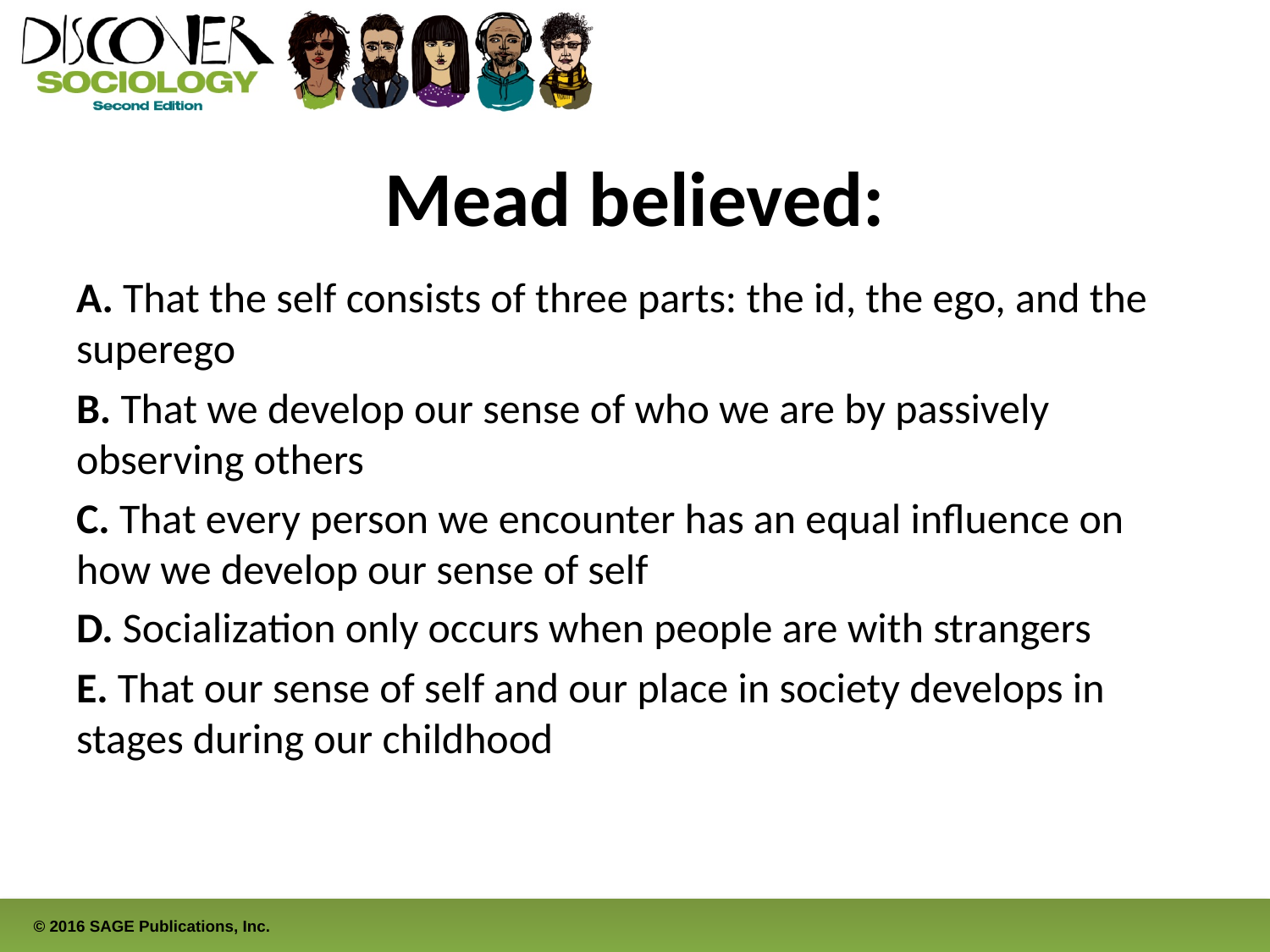

# Mead believed:
A. That the self consists of three parts: the id, the ego, and the superego
B. That we develop our sense of who we are by passively observing others
C. That every person we encounter has an equal influence on how we develop our sense of self
D. Socialization only occurs when people are with strangers
E. That our sense of self and our place in society develops in stages during our childhood